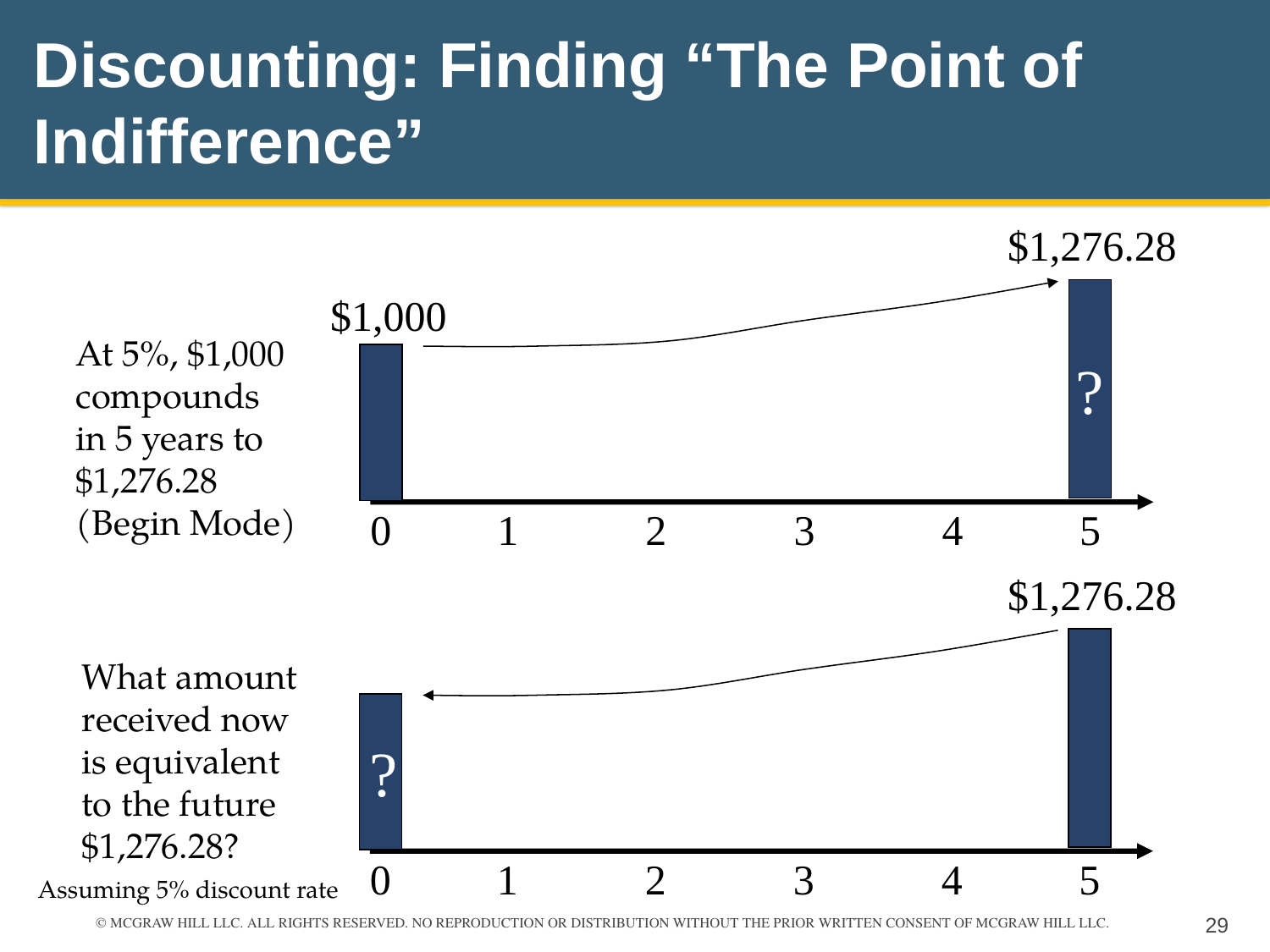

# Discounting: Finding “The Point of Indifference”
$1,276.28
?

$1,000

0	1	  2	    3	      4	       5

At 5%, $1,000
compounds
in 5 years to
$1,276.28           (Begin Mode)
$1,276.28

0	1	  2	    3	      4	       5

?
What amount
received now
is equivalent
to the future
$1,276.28?
Assuming 5% discount rate
© MCGRAW HILL LLC. ALL RIGHTS RESERVED. NO REPRODUCTION OR DISTRIBUTION WITHOUT THE PRIOR WRITTEN CONSENT OF MCGRAW HILL LLC.
29